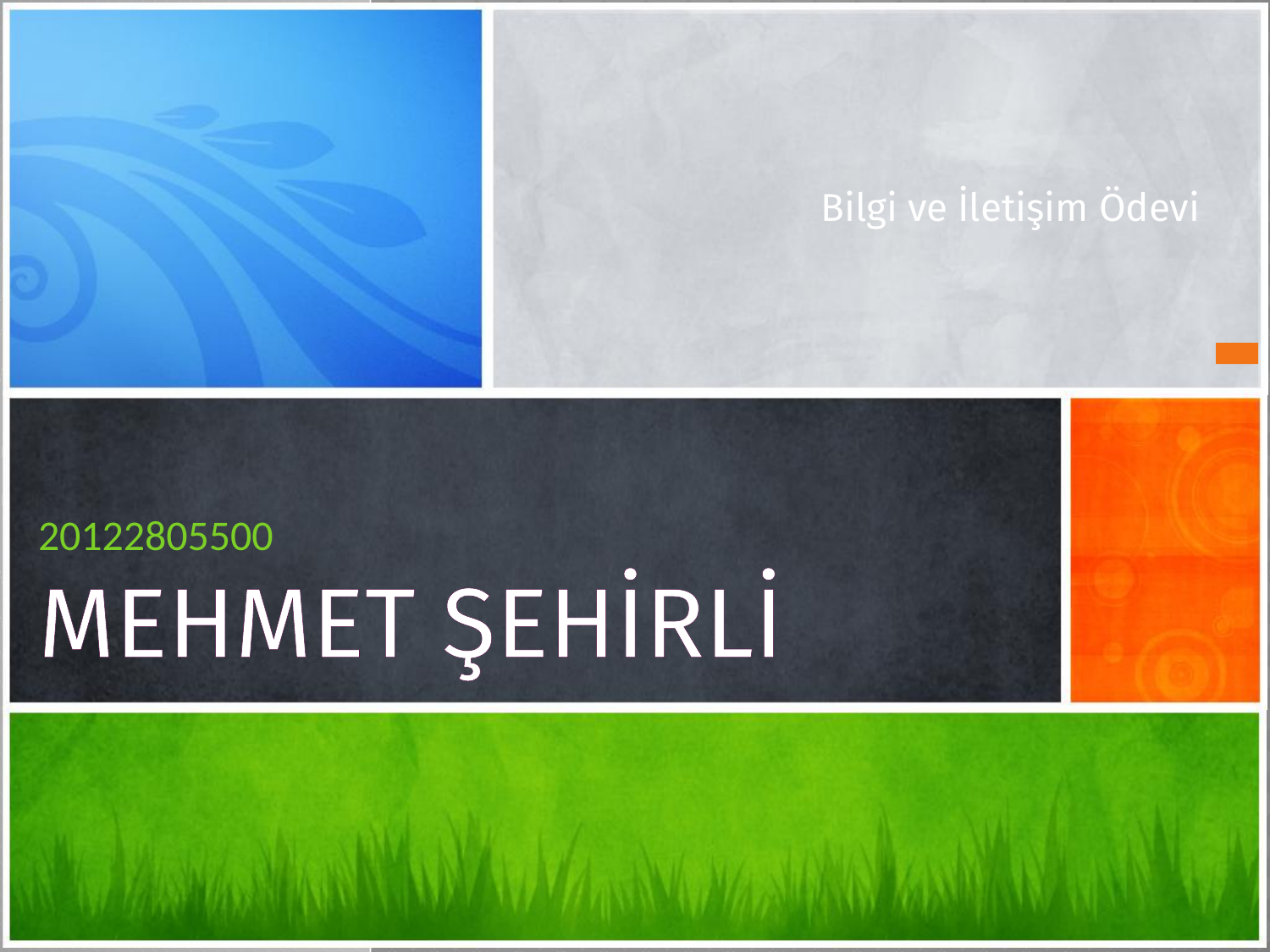

Bilgi ve İletişim Ödevi
# 20122805500 MEHMET ŞEHİRLİ